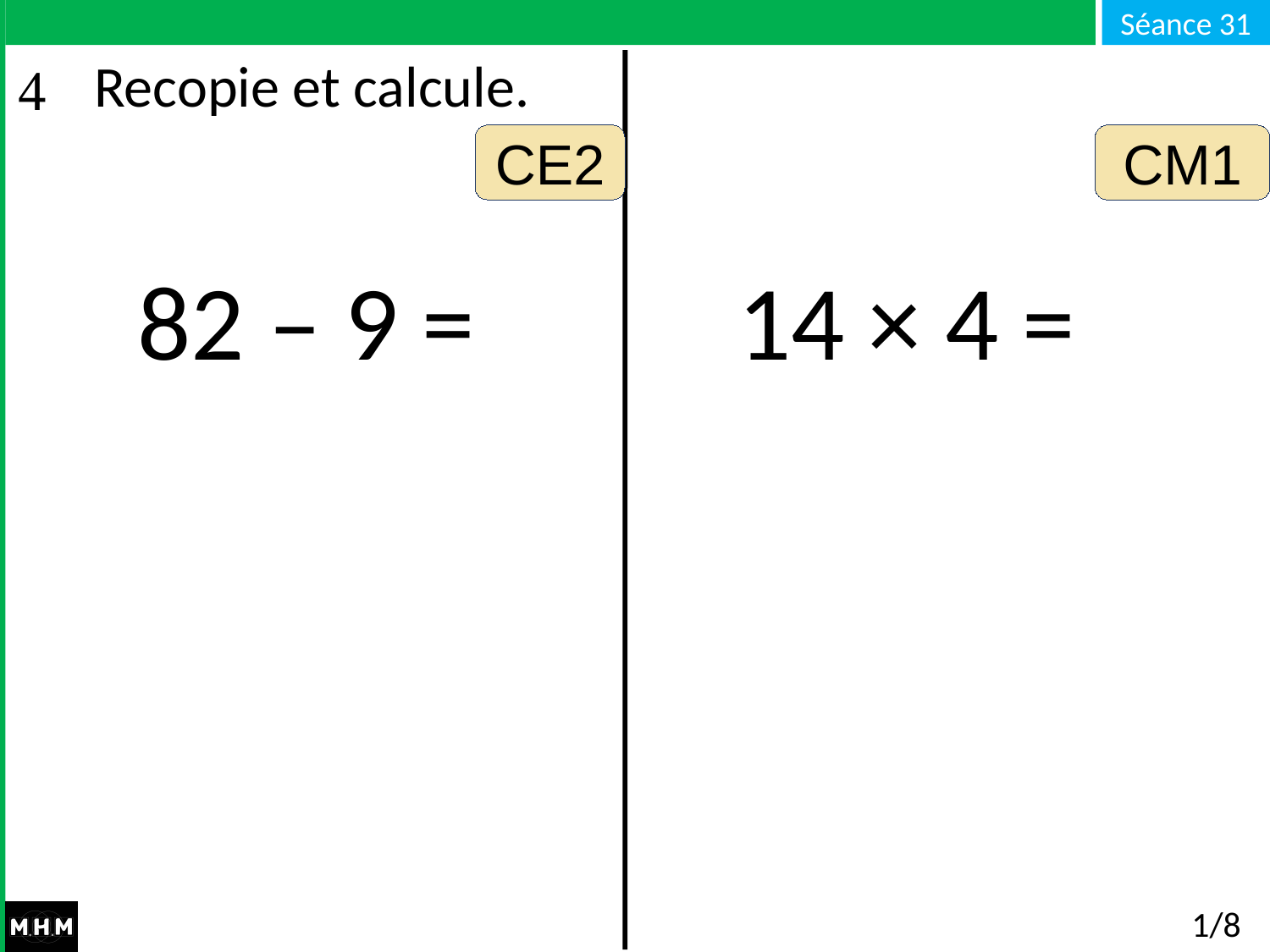

# Recopie et calcule.
CE2
CM1
82 – 9 =
14 × 4 =
1/8